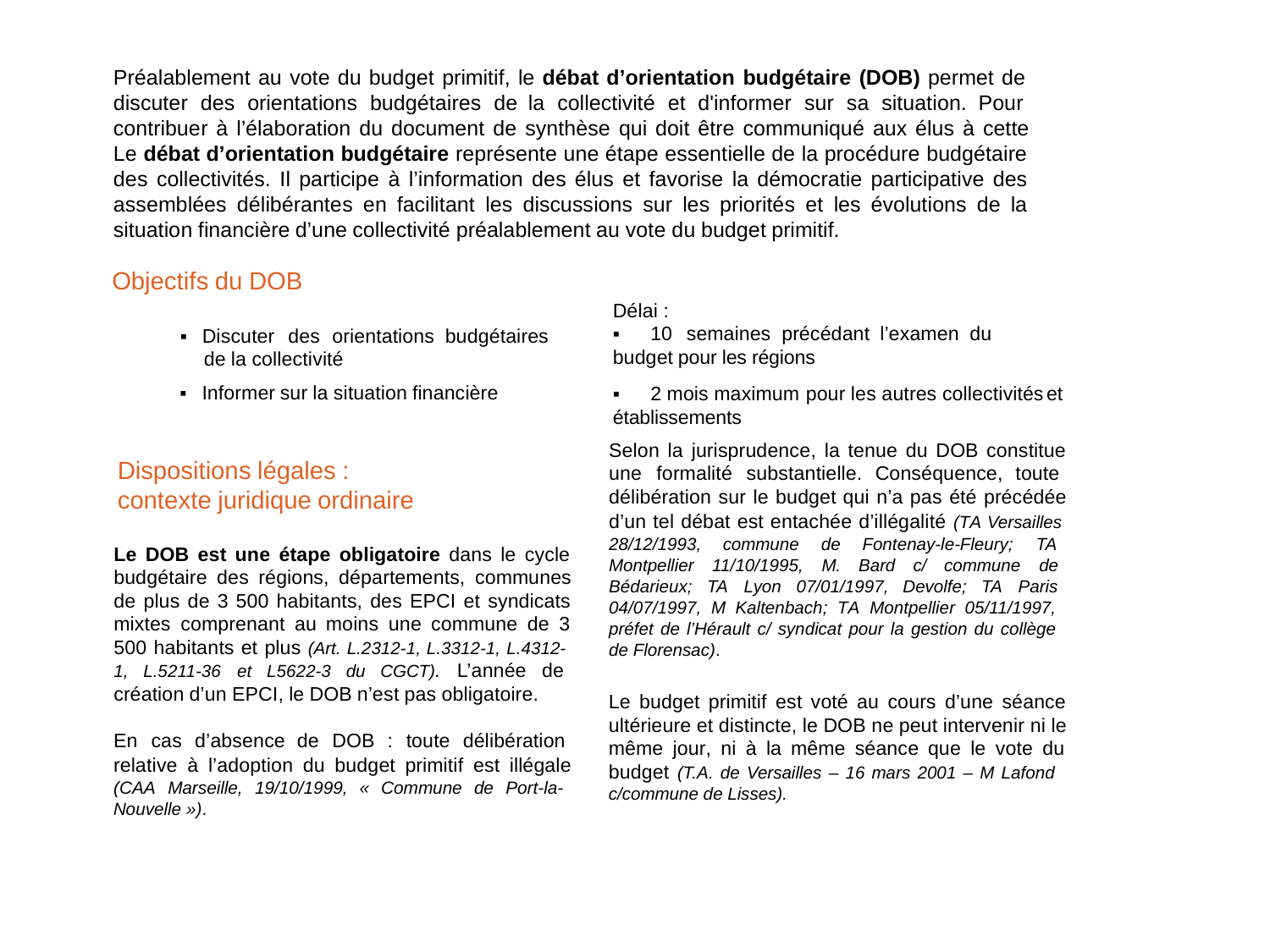

Préalablementauvotedubudgetprimitif,ledébatd’orientationbudgétaire(DOB)permetde
discuterdesorientationsbudgétairesde	la	collectivitéet	d'informersursasituation.	Pour
contribueràl’élaborationdudocumentdesynthèsequidoitêtrecommuniquéauxélusàcette
Ledébatd’orientationbudgétairereprésenteuneétapeessentielledelaprocédurebudgétaire
descollectivités.Ilparticipeàl’informationdesélusetfavoriseladémocratieparticipativedes
assembléesdélibérantesenfacilitantlesdiscussionssurlesprioritésetlesévolutionsdela
situationfinancièred’unecollectivitépréalablementauvotedubudgetprimitif.
ObjectifsduDOB
Délai:
▪10	semaines	précédant	l’examen	du	budget pour les régions
▪Discuter	des	orientations	budgétaires
delacollectivité
▪Informersurlasituationfinancière
▪2 mois maximum	pour les autres collectivités	et établissements
Selonlajurisprudence,latenueduDOBconstitue
une	formalité	substantielle.	Conséquence,	toute
délibérationsurlebudgetquin’apasétéprécédée
d’unteldébatestentachéed’illégalité(TAVersailles
28/12/1993,	commune	de	Fontenay-le-Fleury;	TA
Montpellier	11/10/1995,	M.	Bard	c/	commune	de
Bédarieux;	TA	Lyon	07/01/1997,	Devolfe;	TA	Paris
04/07/1997,MKaltenbach;TAMontpellier05/11/1997,
préfetdel’Héraultc/syndicatpourlagestionducollège
deFlorensac).
Dispositionslégales:
contextejuridiqueordinaire
LeDOBestuneétapeobligatoiredanslecycle
budgétairedesrégions,départements,communes
deplusde3500habitants,desEPCIetsyndicats
mixtescomprenantaumoinsunecommunede3
500habitantsetplus(Art.L.2312-1,L.3312-1,L.4312-
1,	L.5211-36	et	L5622-3	du	CGCT).	L’année	de
créationd’unEPCI,leDOBn’estpasobligatoire.
Lebudgetprimitifestvotéaucoursd’uneséance
ultérieureetdistincte,leDOBnepeutintervenirnile
mêmejour,niàlamêmeséancequelevotedu
budget(T.A.deVersailles–16mars2001–MLafond
c/communedeLisses).
En	cas	d’absence	de	DOB	:	toute	délibération
relativeàl’adoptiondubudgetprimitifestillégale
(CAA	Marseille,	19/10/1999,	«	Commune	de	Port-la-
Nouvelle»).